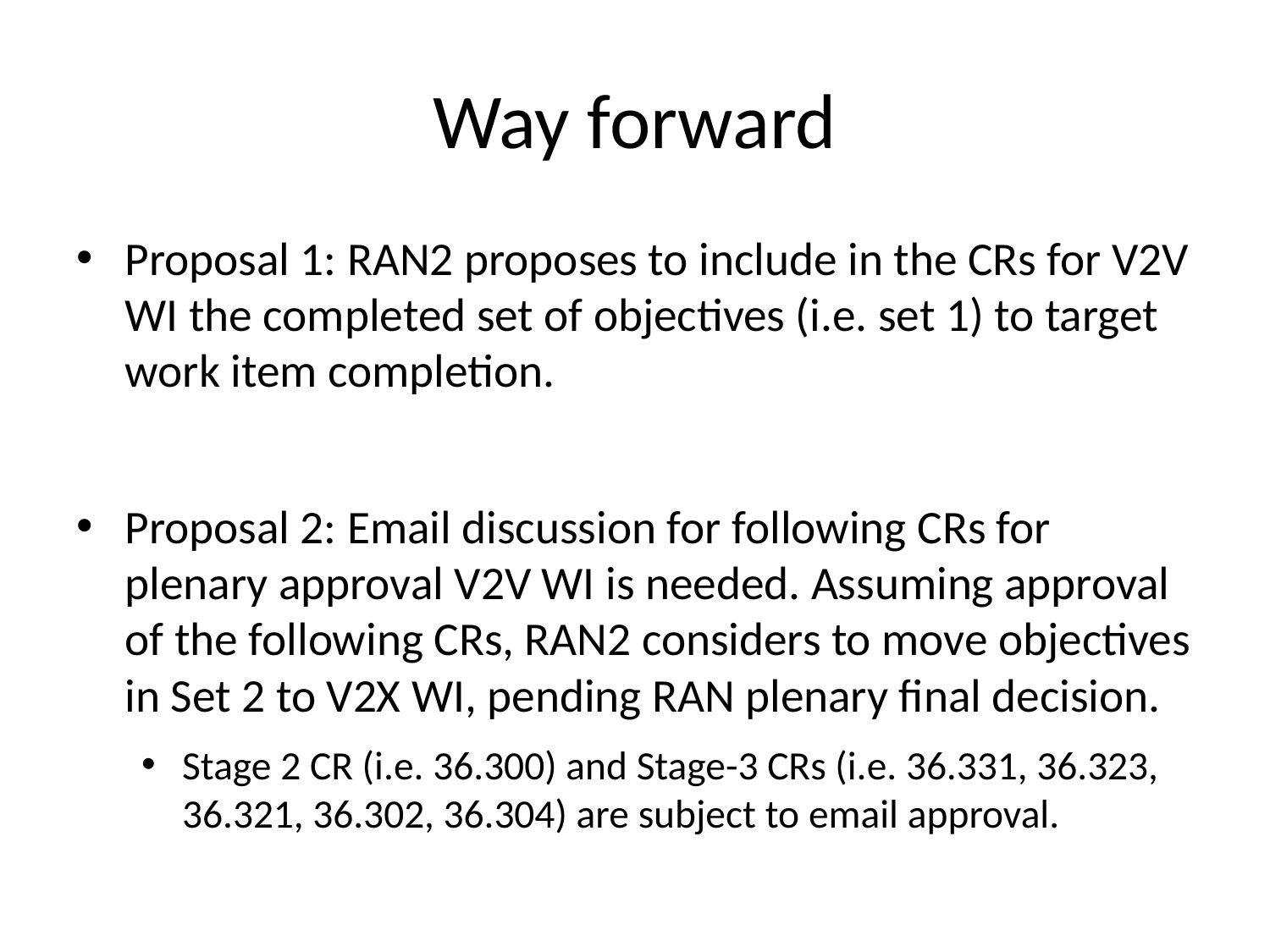

# Way forward
Proposal 1: RAN2 proposes to include in the CRs for V2V WI the completed set of objectives (i.e. set 1) to target work item completion.

Proposal 2: Email discussion for following CRs for plenary approval V2V WI is needed. Assuming approval of the following CRs, RAN2 considers to move objectives in Set 2 to V2X WI, pending RAN plenary final decision.
Stage 2 CR (i.e. 36.300) and Stage-3 CRs (i.e. 36.331, 36.323, 36.321, 36.302, 36.304) are subject to email approval.